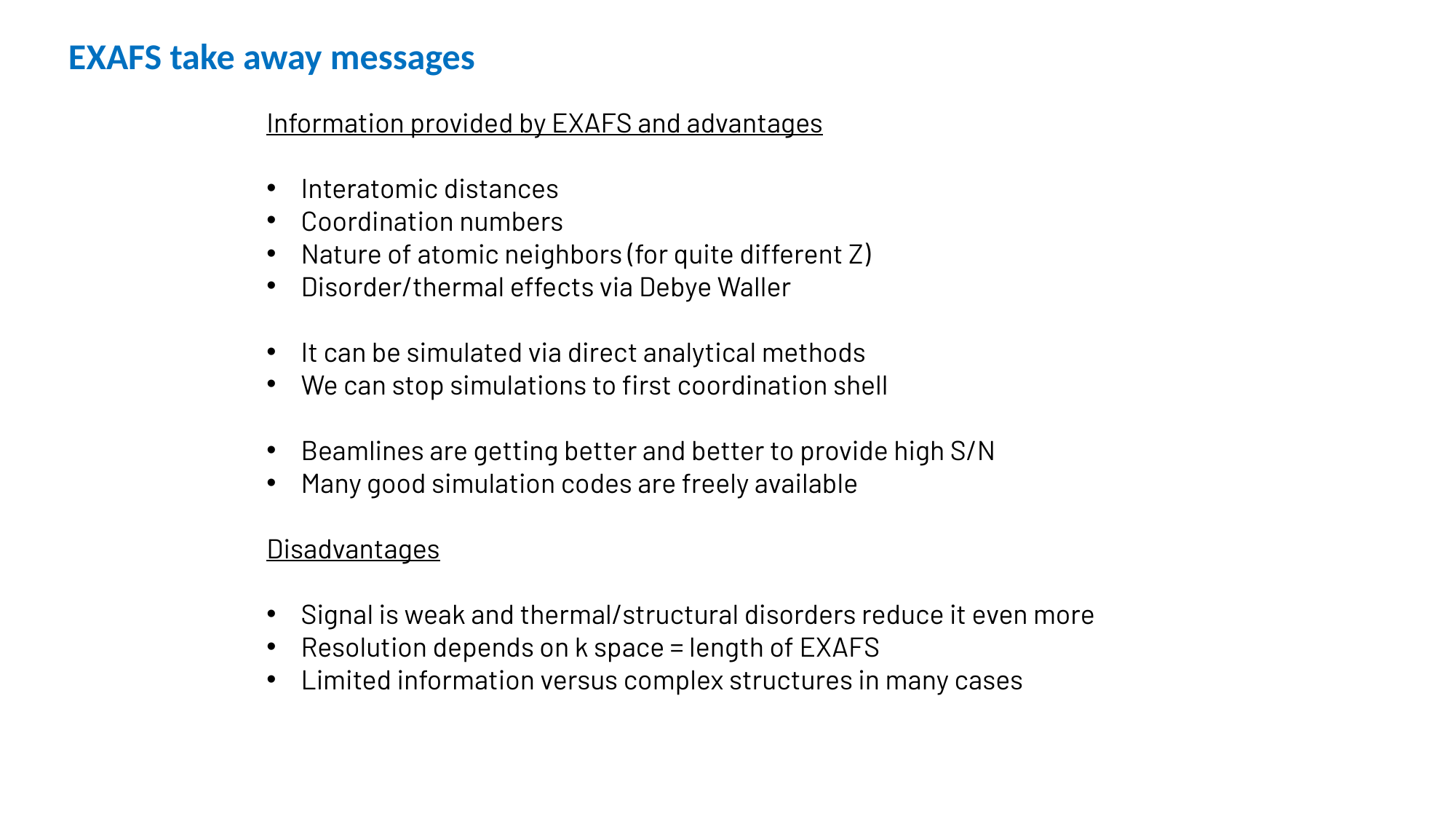

EXAFS take away messages
Information provided by EXAFS and advantages

Interatomic distances
Coordination numbers
Nature of atomic neighbors (for quite different Z)
Disorder/thermal effects via Debye Waller

It can be simulated via direct analytical methods
We can stop simulations to first coordination shell

Beamlines are getting better and better to provide high S/N
Many good simulation codes are freely available

Disadvantages

Signal is weak and thermal/structural disorders reduce it even more
Resolution depends on k space = length of EXAFS
Limited information versus complex structures in many cases